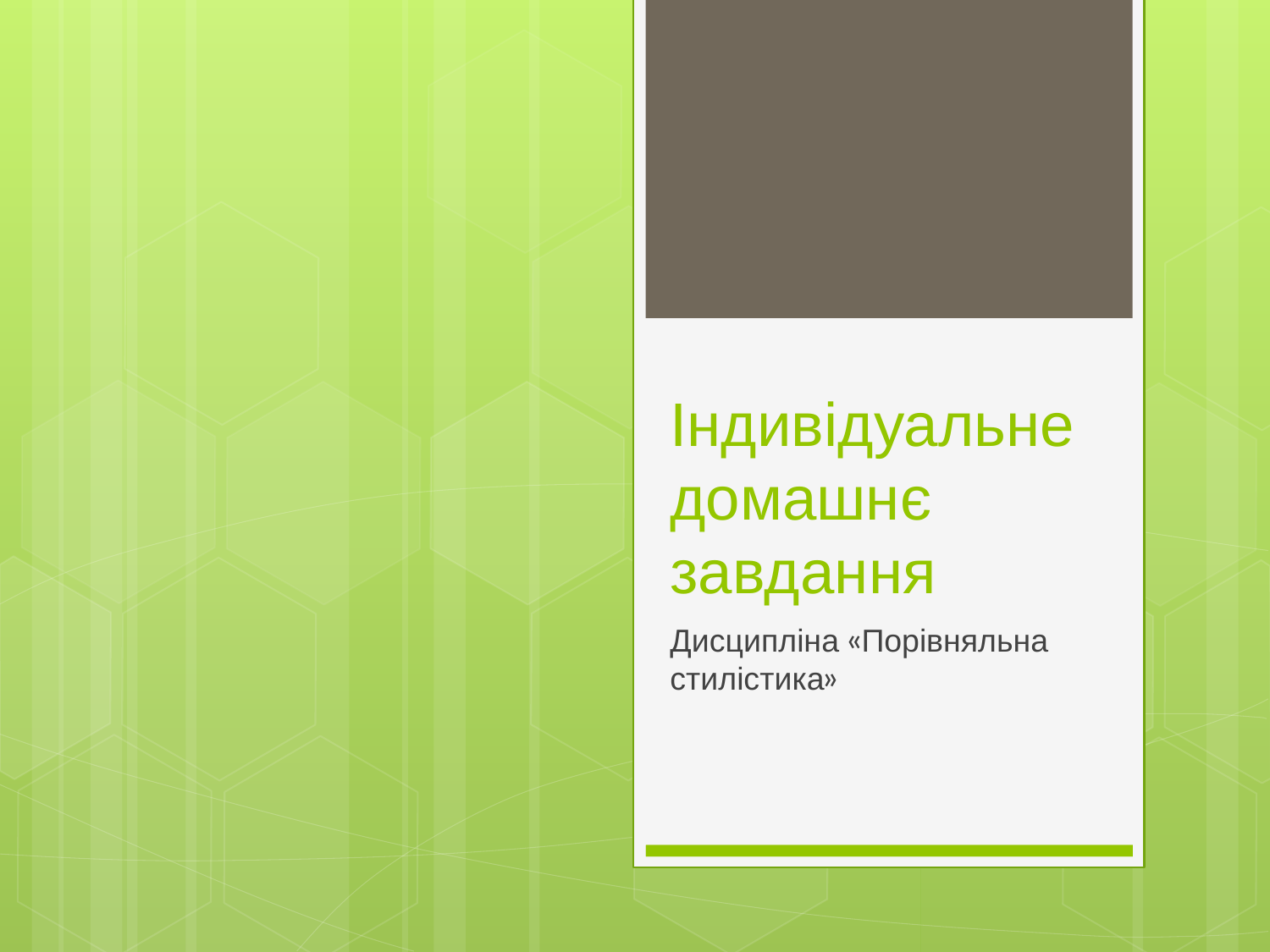

# Індивідуальне домашнє завдання
Дисципліна «Порівняльна стилістика»